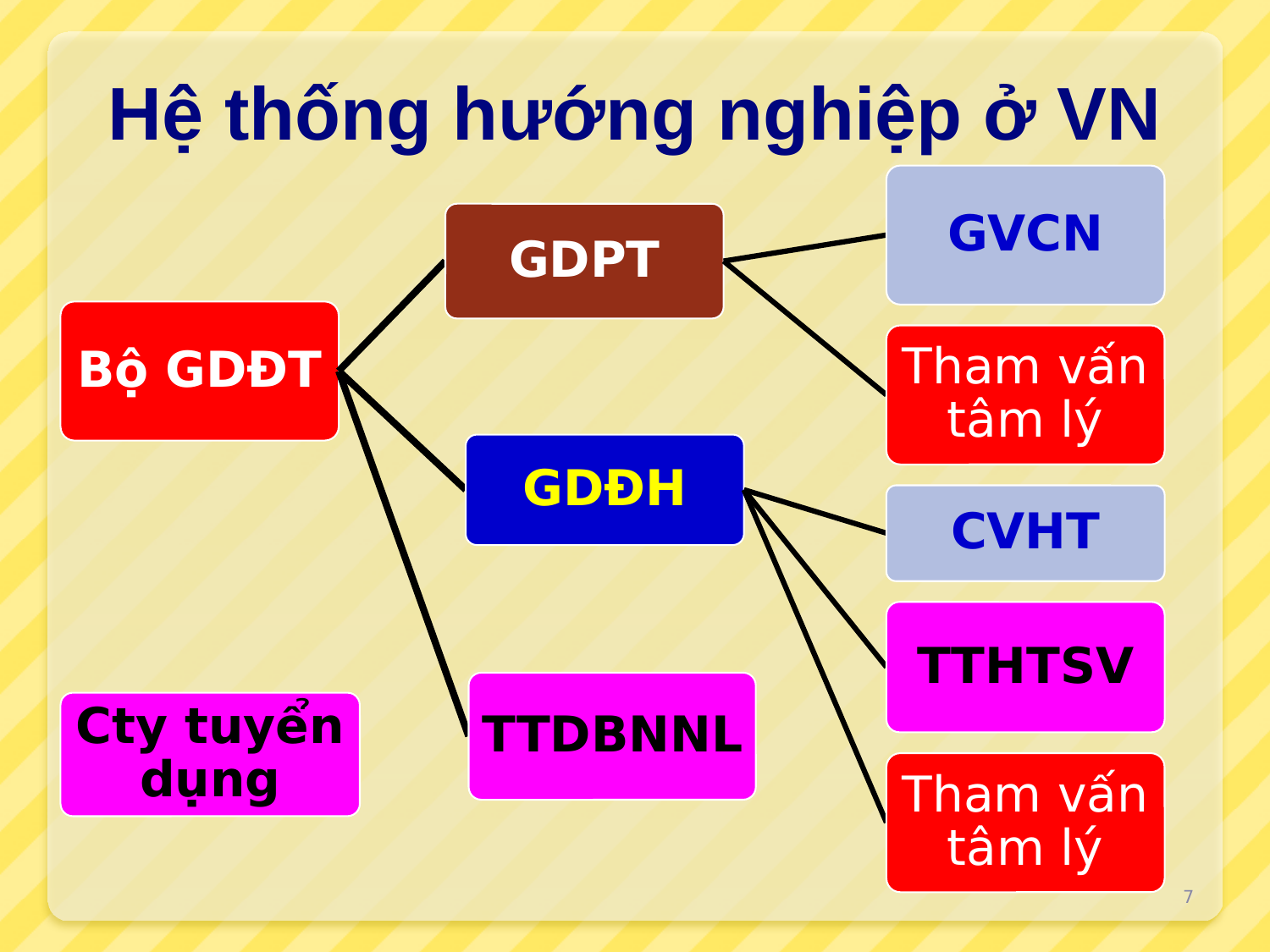

# Hệ thống hướng nghiệp ở VN
Bộ GDĐT

GDPT

GVCN

Tham vấn tâm lý

GDĐH

CVHT

TTHTSV

Tham vấn tâm lý

TTDBNNL
Cty tuyển dụng
7